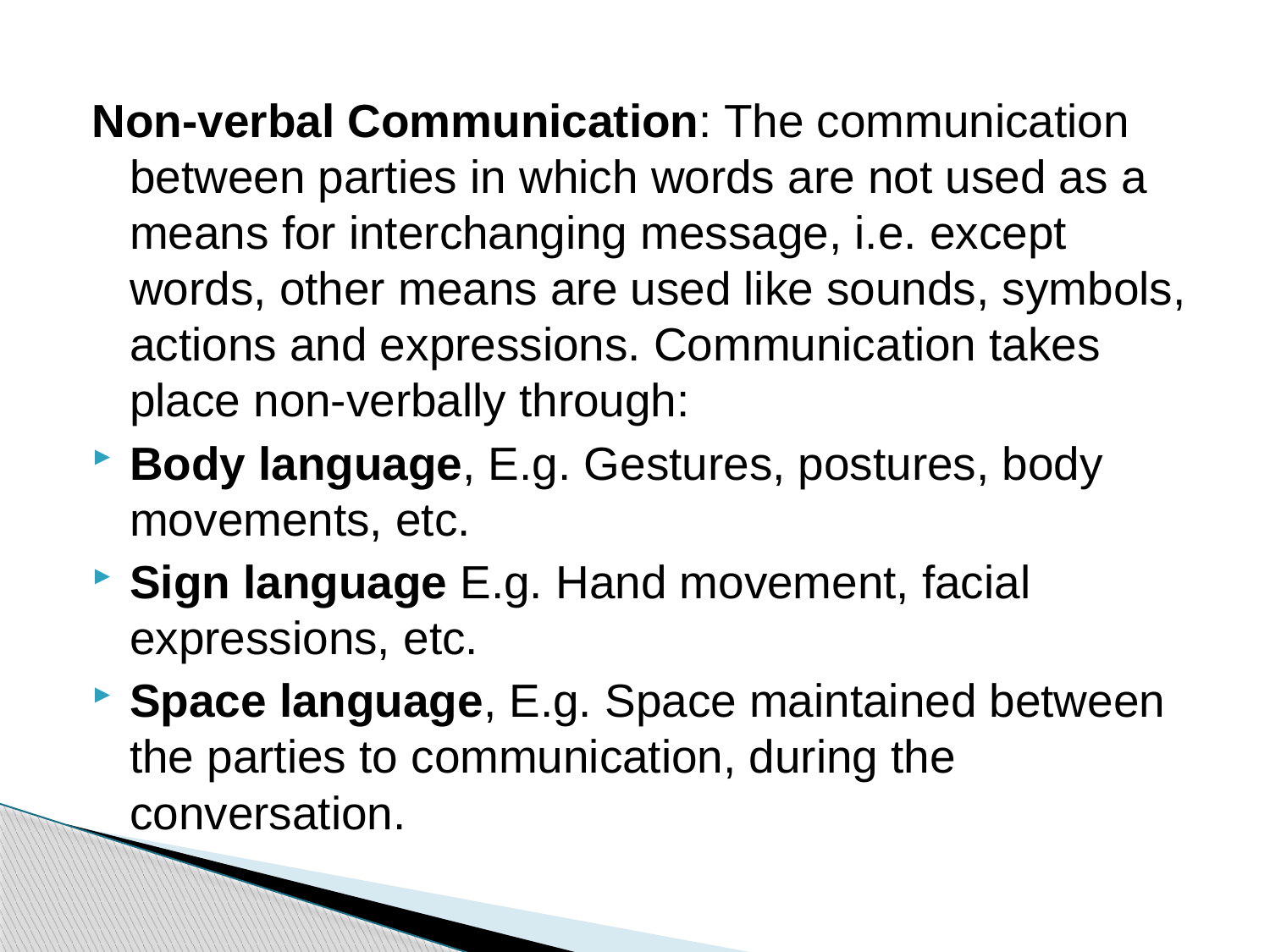

Non-verbal Communication: The communication between parties in which words are not used as a means for interchanging message, i.e. except words, other means are used like sounds, symbols, actions and expressions. Communication takes place non-verbally through:
Body language, E.g. Gestures, postures, body movements, etc.
Sign language E.g. Hand movement, facial expressions, etc.
Space language, E.g. Space maintained between the parties to communication, during the conversation.